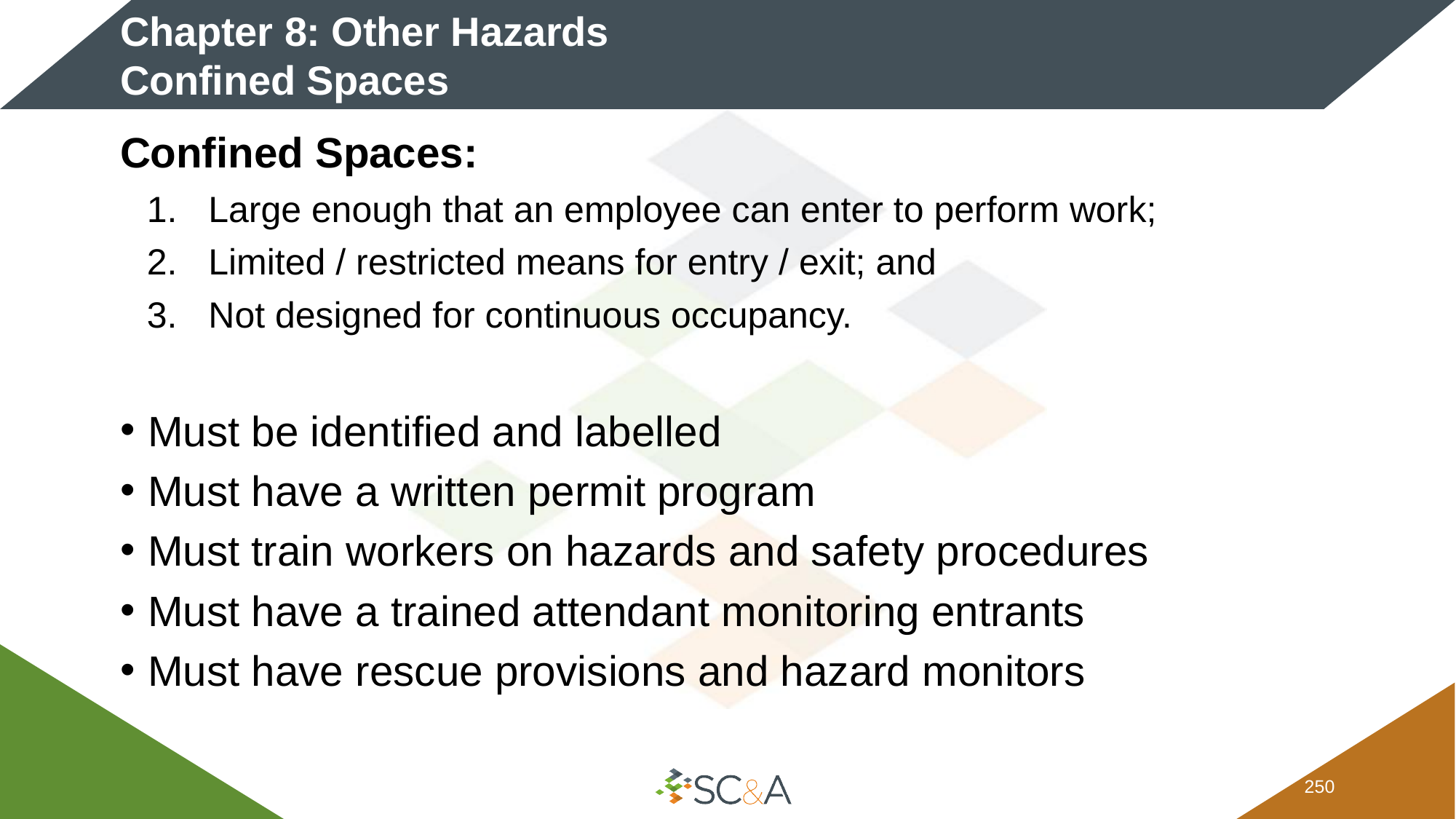

# Chapter 8: Other Hazards Confined Spaces
Confined Spaces:
Large enough that an employee can enter to perform work;
Limited / restricted means for entry / exit; and
Not designed for continuous occupancy.

Must be identified and labelled
Must have a written permit program
Must train workers on hazards and safety procedures
Must have a trained attendant monitoring entrants
Must have rescue provisions and hazard monitors
250